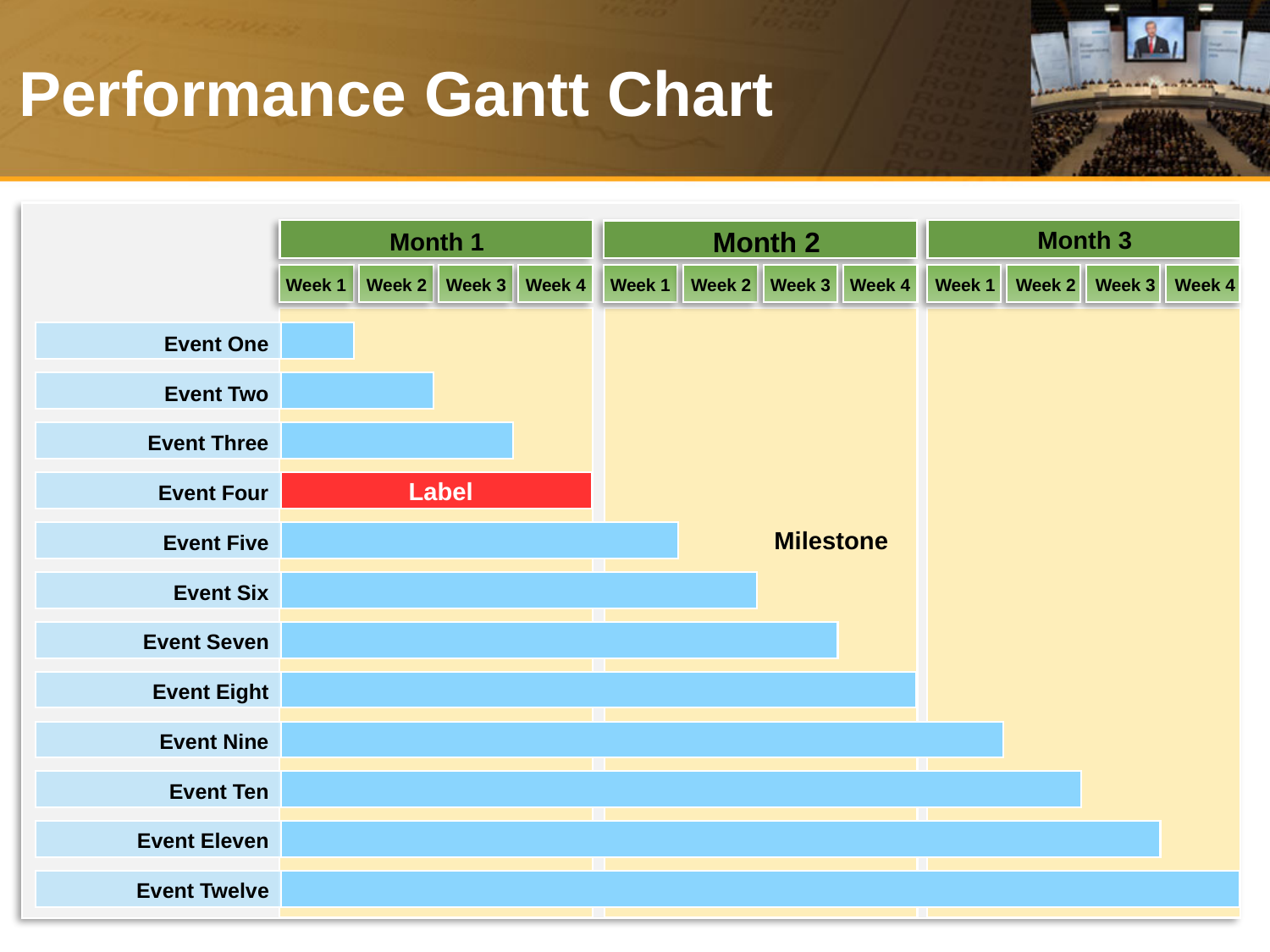

Performance Gantt Chart

Month 2
Week 1
Week 2
Week 4
Week 3
Month 3
Week 1
Week 2
Week 4
Week 3
Month 1
Week 1
Week 2
Week 4
Week 3
Event One
Event Two
Event Three
Label
Event Four
Milestone
Event Five
Event Six
Event Seven
Event Eight
Event Nine
Event Ten
Event Eleven
Event Twelve